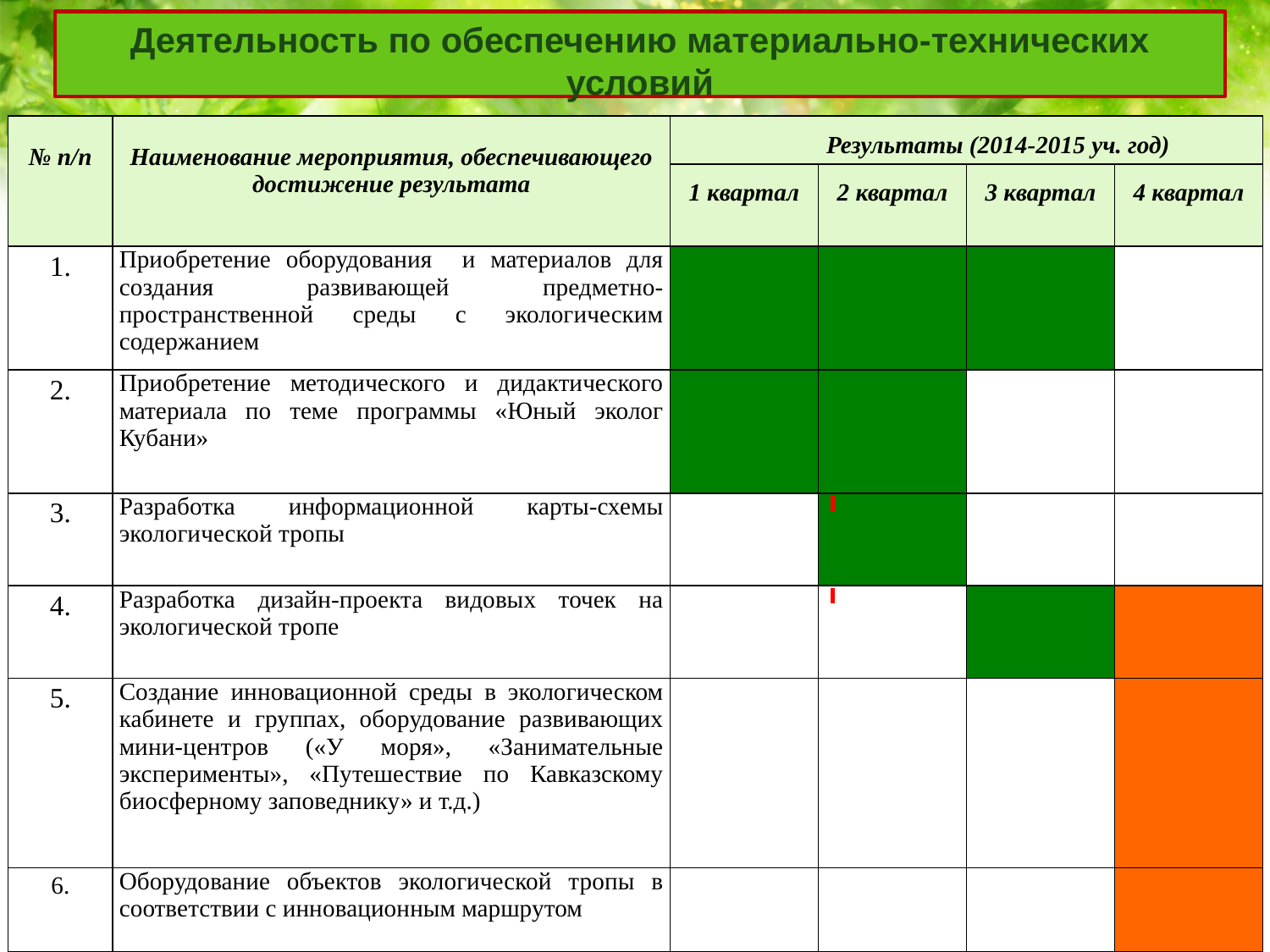

Деятельность по обеспечению материально-технических условий
| № п/п | Наименование мероприятия, обеспечивающего достижение результата | Результаты (2014-2015 уч. год) |  |  |  |
| --- | --- | --- | --- | --- | --- |
|  |  | 1 квартал | 2 квартал | 3 квартал | 4 квартал |
| 1. | Приобретение оборудования и материалов для создания развивающей предметно-пространственной среды с экологическим содержанием |  |  |  |  |
| 2. | Приобретение методического и дидактического материала по теме программы «Юный эколог Кубани» |  |  |  |  |
| 3. | Разработка информационной карты-схемы экологической тропы |  |  |  |  |
| 4. | Разработка дизайн-проекта видовых точек на экологической тропе |  |  |  |  |
| 5. | Создание инновационной среды в экологическом кабинете и группах, оборудование развивающих мини-центров («У моря», «Занимательные эксперименты», «Путешествие по Кавказскому биосферному заповеднику» и т.д.) |  |  |  |  |
| 6. | Оборудование объектов экологической тропы в соответствии с инновационным маршрутом |  |  |  |  |